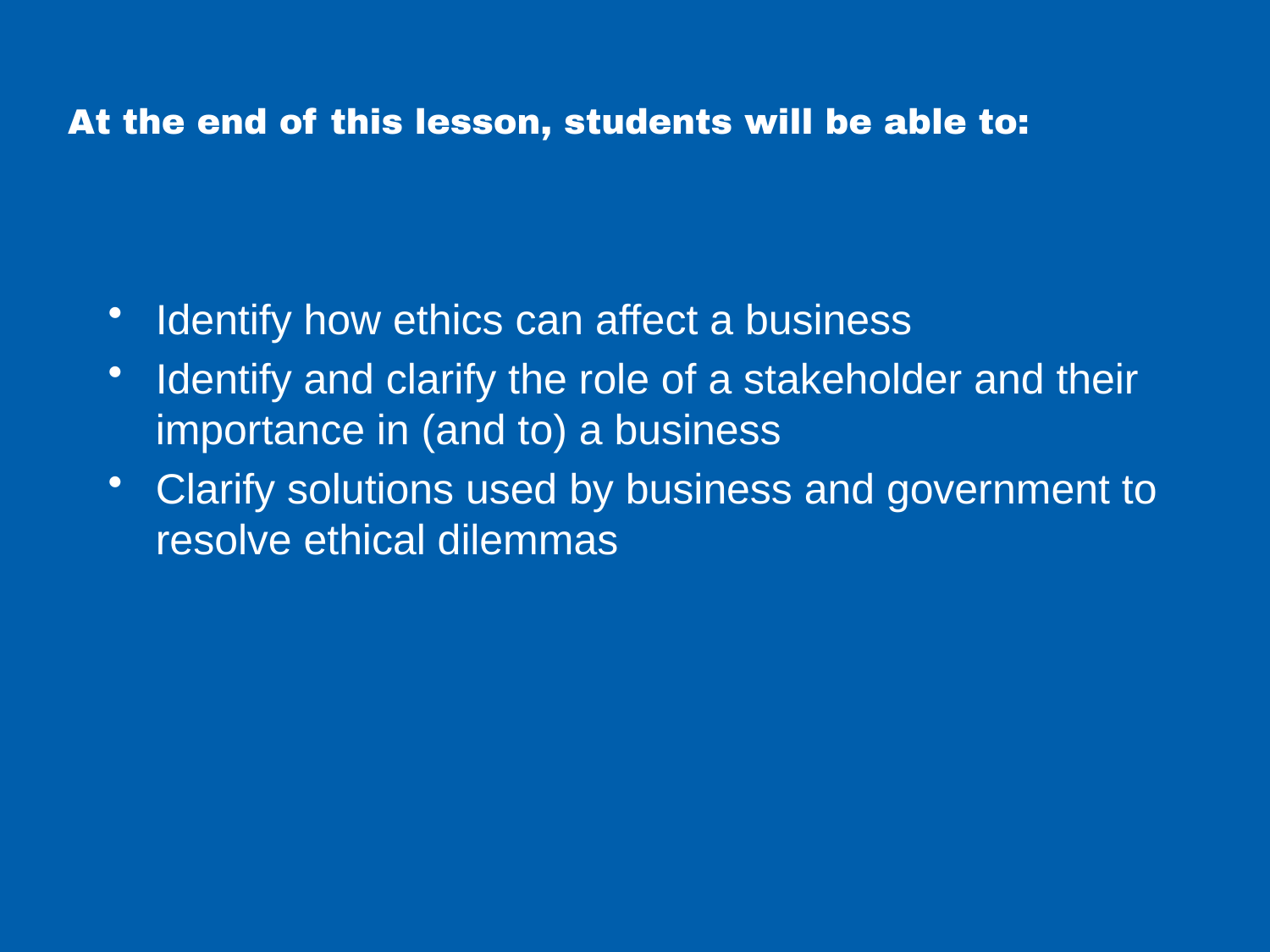

# At the end of this lesson, students will be able to:
Identify how ethics can affect a business
Identify and clarify the role of a stakeholder and their importance in (and to) a business
Clarify solutions used by business and government to resolve ethical dilemmas